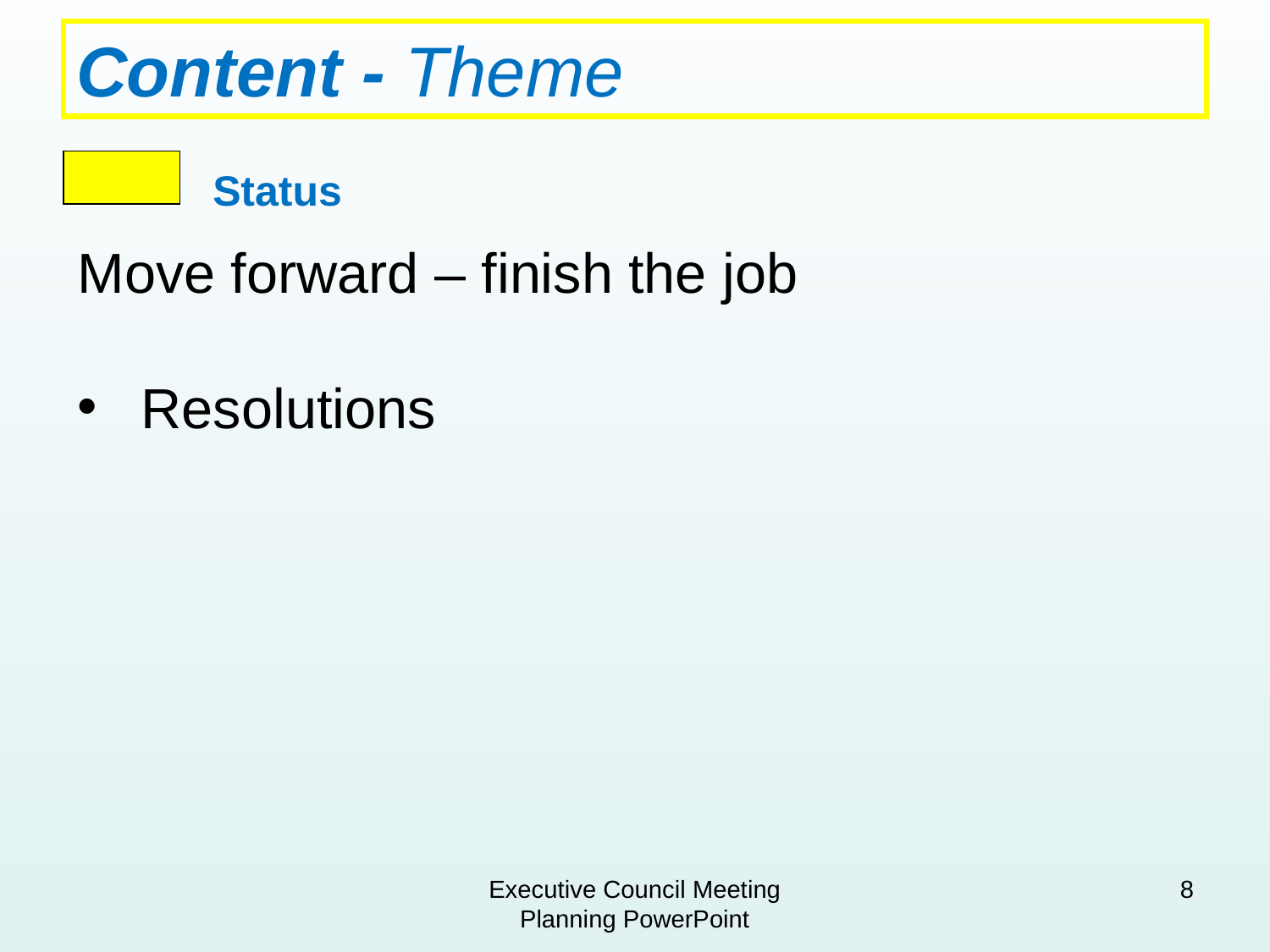

# Content - Theme
 Status

Move forward – finish the job

Resolutions

Executive Council Meeting Planning PowerPoint
8